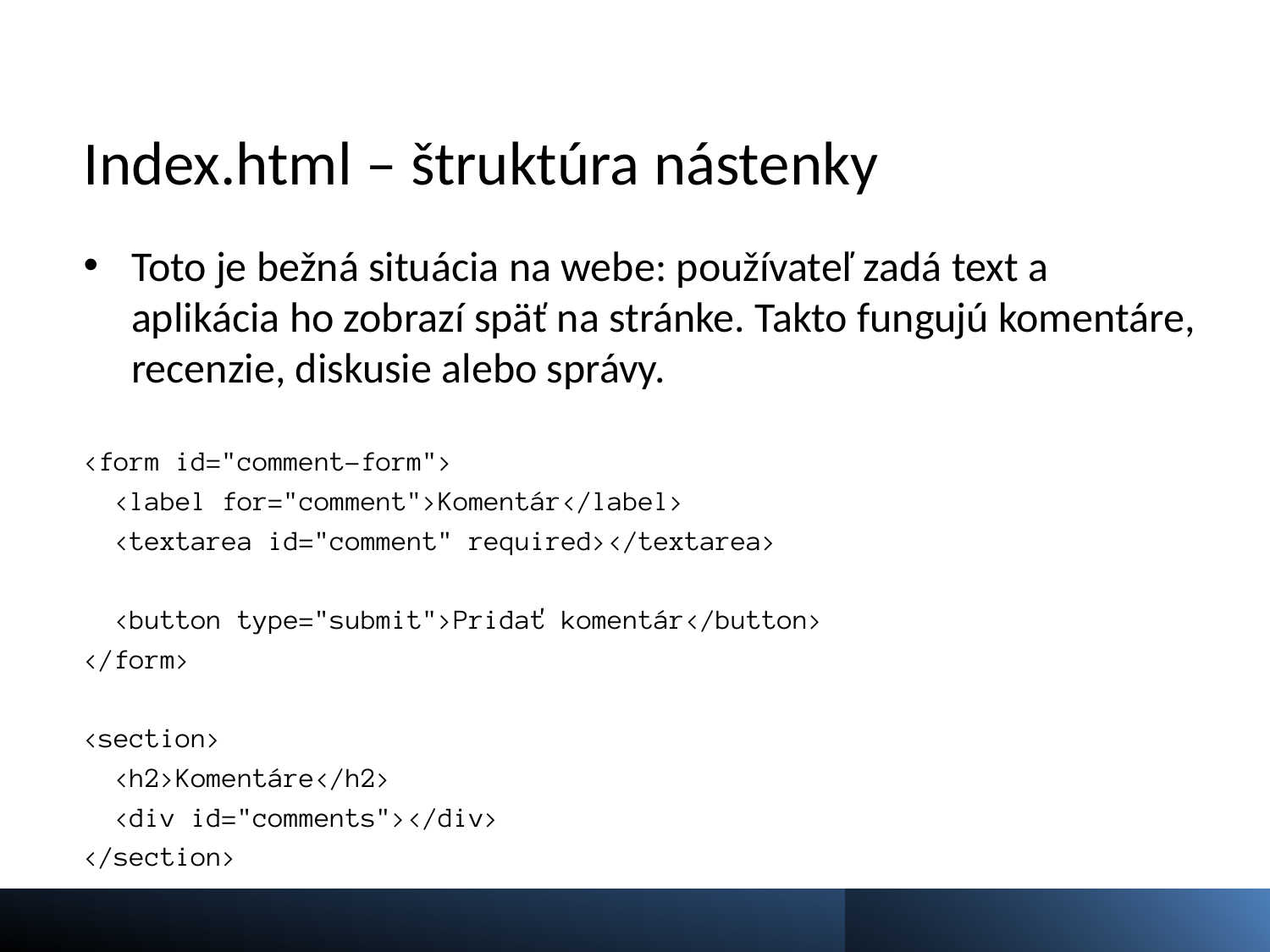

# Index.html – štruktúra nástenky
Toto je bežná situácia na webe: používateľ zadá text a aplikácia ho zobrazí späť na stránke. Takto fungujú komentáre, recenzie, diskusie alebo správy.
<form id="comment-form">
  <label for="comment">Komentár</label>
  <textarea id="comment" required></textarea>

  <button type="submit">Pridať komentár</button>
</form>

<section>
  <h2>Komentáre</h2>
  <div id="comments"></div>
</section>